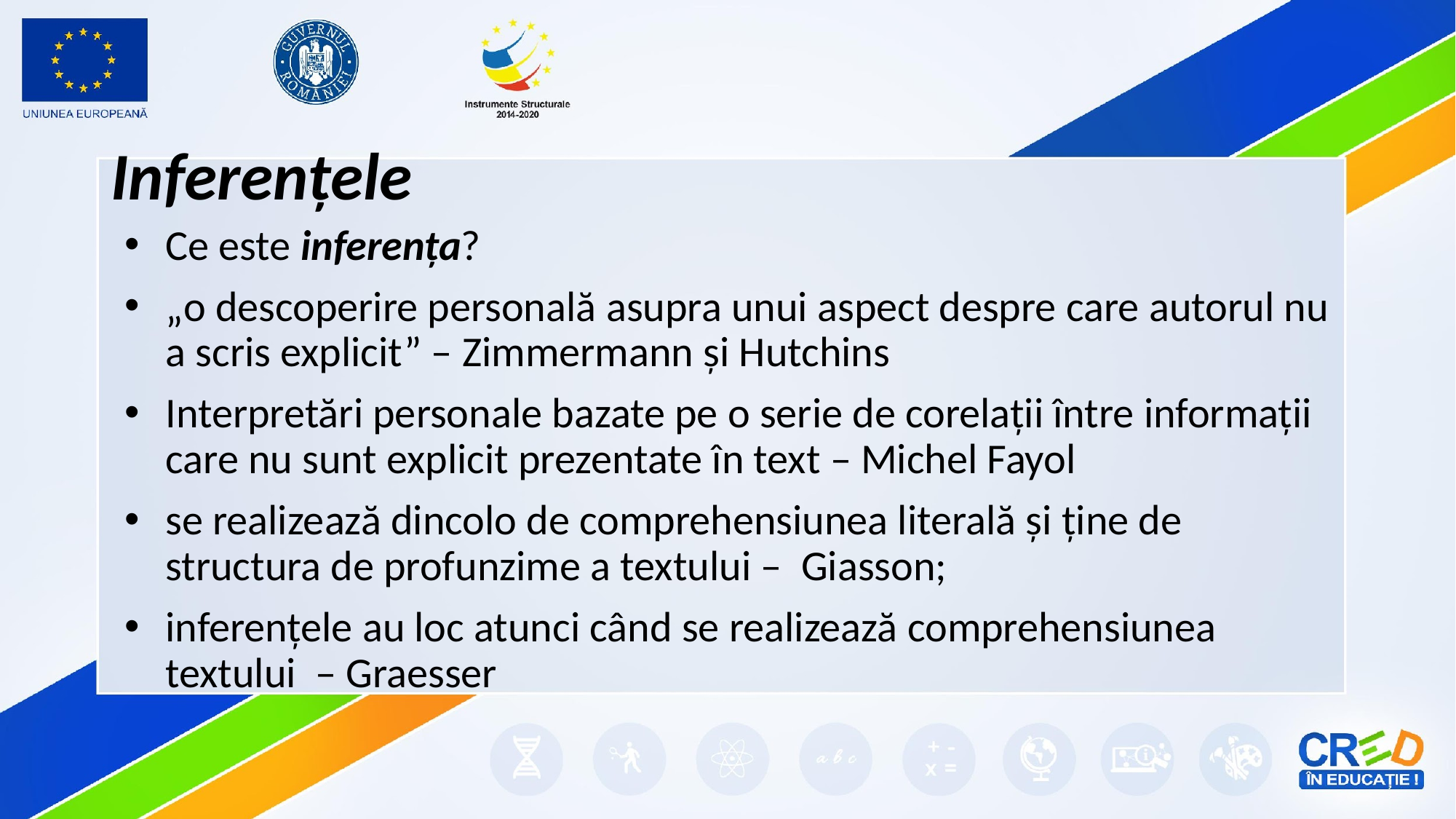

# Inferențele
Ce este inferența?
„o descoperire personală asupra unui aspect despre care autorul nu a scris explicit” – Zimmermann și Hutchins
Interpretări personale bazate pe o serie de corelații între informații care nu sunt explicit prezentate în text – Michel Fayol
se realizează dincolo de comprehensiunea literală și ține de structura de profunzime a textului –  Giasson;
inferențele au loc atunci când se realizează comprehensiunea textului  – Graesser